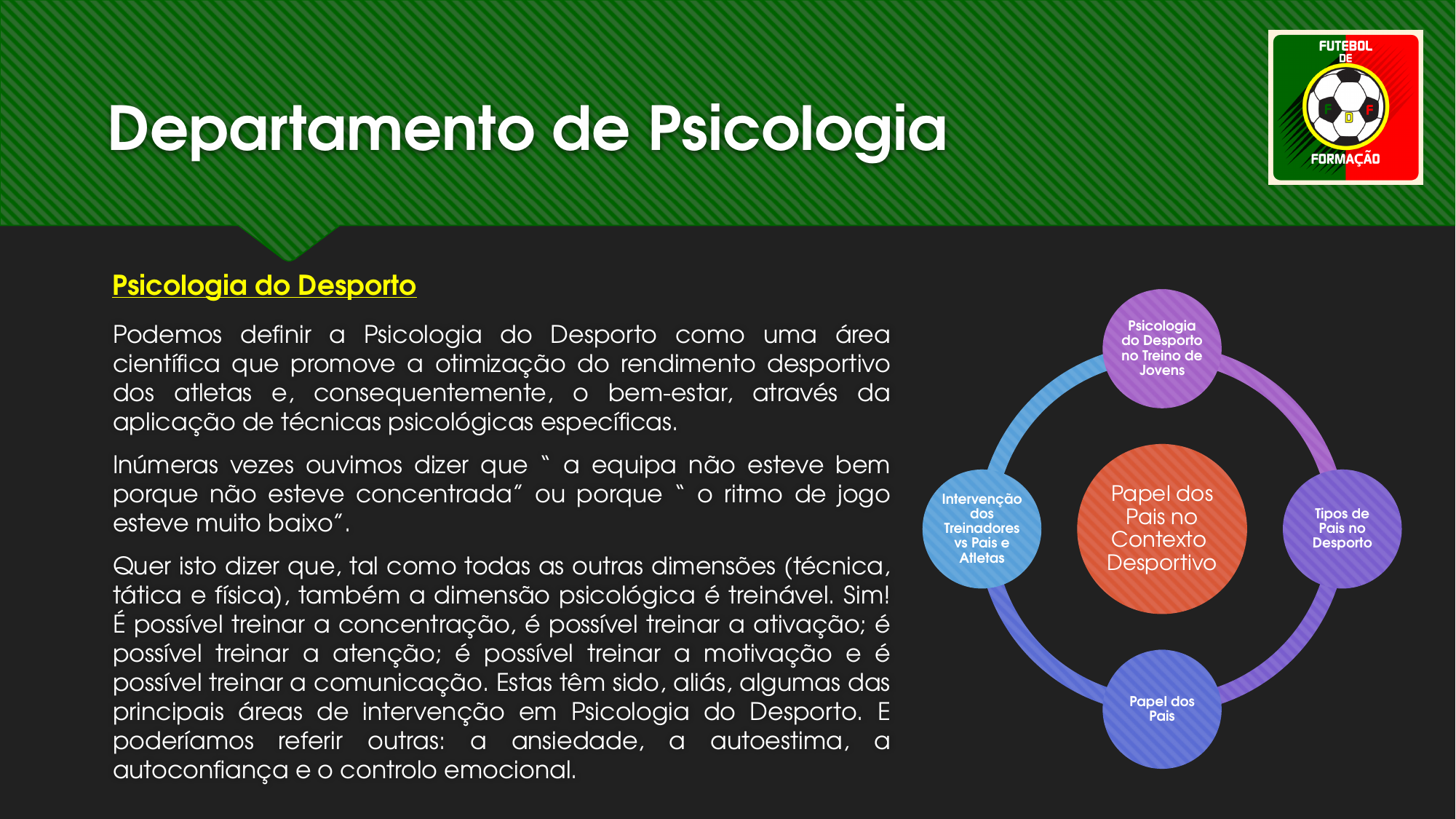

# Departamento de Psicologia
Psicologia do Desporto
Papel dos Pais no Contexto  Desportivo
Psicologia do Desporto no Treino de Jovens
Tipos de Pais no Desporto
Papel dos Pais
Intervenção dos Treinadores vs Pais e Atletas
Podemos definir a Psicologia do Desporto como uma área científica que promove a otimização do rendimento desportivo dos atletas e, consequentemente, o bem-estar, através da aplicação de técnicas psicológicas específicas.
Inúmeras vezes ouvimos dizer que “ a equipa não esteve bem porque não esteve concentrada” ou porque “ o ritmo de jogo esteve muito baixo”.
Quer isto dizer que, tal como todas as outras dimensões (técnica, tática e física), também a dimensão psicológica é treinável. Sim! É possível treinar a concentração, é possível treinar a ativação; é possível treinar a atenção; é possível treinar a motivação e é possível treinar a comunicação. Estas têm sido, aliás, algumas das principais áreas de intervenção em Psicologia do Desporto. E poderíamos referir outras: a ansiedade, a autoestima, a autoconfiança e o controlo emocional.